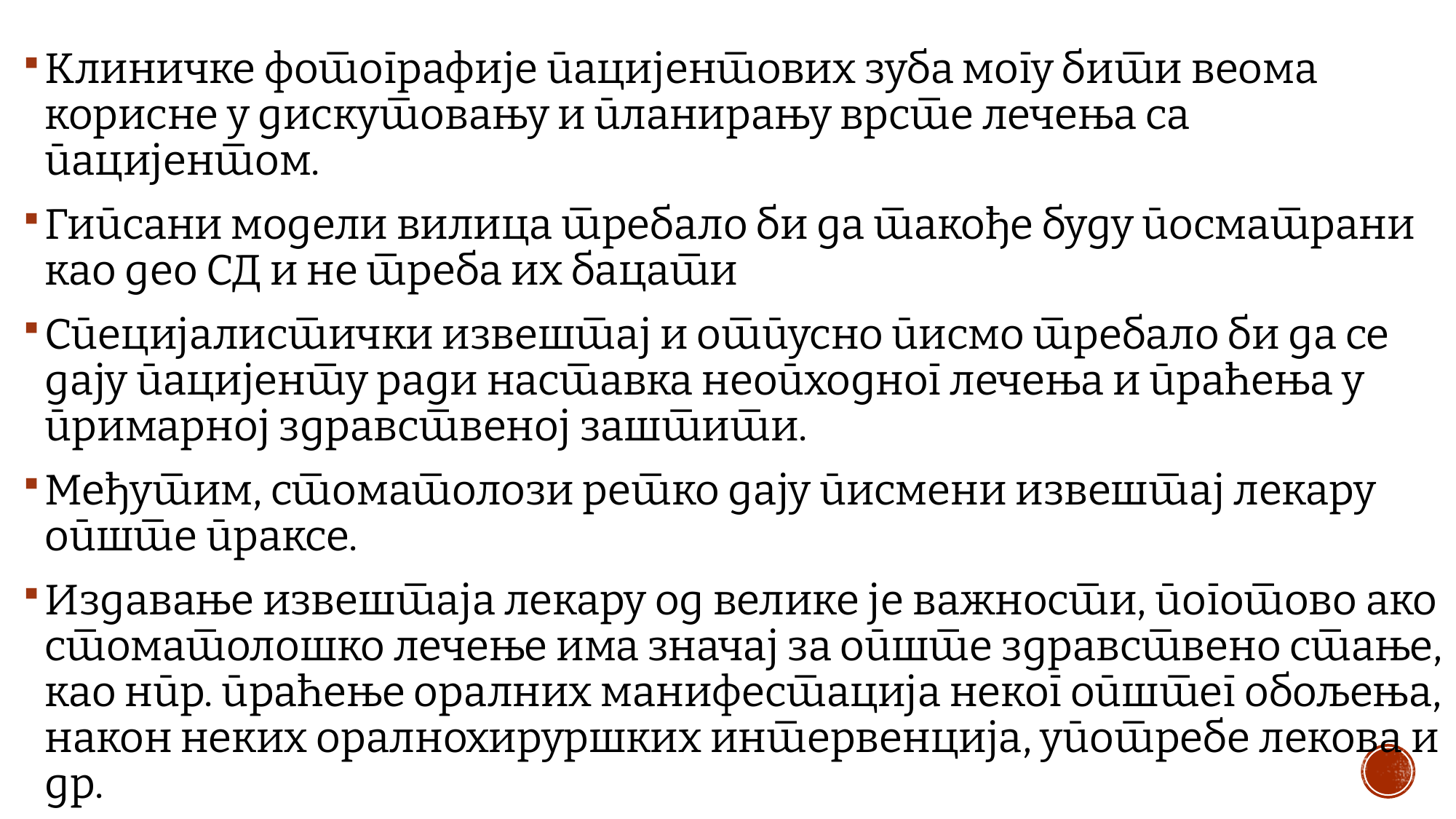

Клиничке фотографије пацијентових зуба могу бити веома корисне у дискутовању и планирању врсте лечења са пацијентом.
Гипсани модели вилица требало би да такође буду посматрани као део СД и не треба их бацати
Специјалистички извештај и отпусно писмо требало би да се дају пацијенту ради наставка неопходног лечења и праћења у примарној здравственој заштити.
Међутим, стоматолози ретко дају писмени извештај лекару опште праксе.
Издавање извештаја лекару од велике је важности, поготово ако стоматолошко лечење има значај за опште здравствено стање, као нпр. праћење оралних манифестација неког општег обољења, након неких оралнохируршких интервенција, употребе лекова и др.